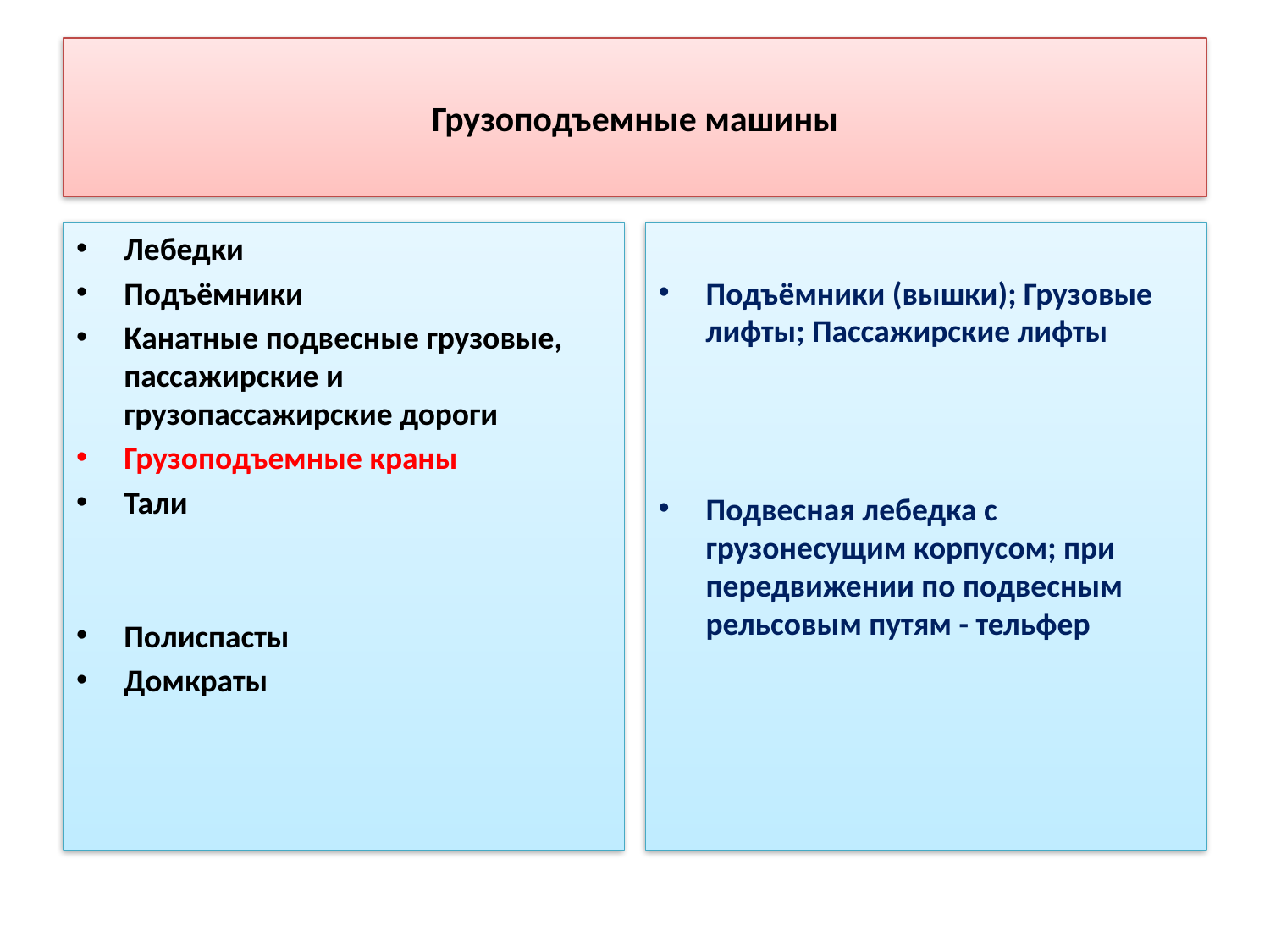

# Грузоподъемные машины
Лебедки
Подъёмники
Канатные подвесные грузовые, пассажирские и грузопассажирские дороги
Грузоподъемные краны
Тали

Полиспасты
Домкраты

Подъёмники (вышки); Грузовые лифты; Пассажирские лифты

Подвесная лебедка с грузонесущим корпусом; при передвижении по подвесным рельсовым путям - тельфер